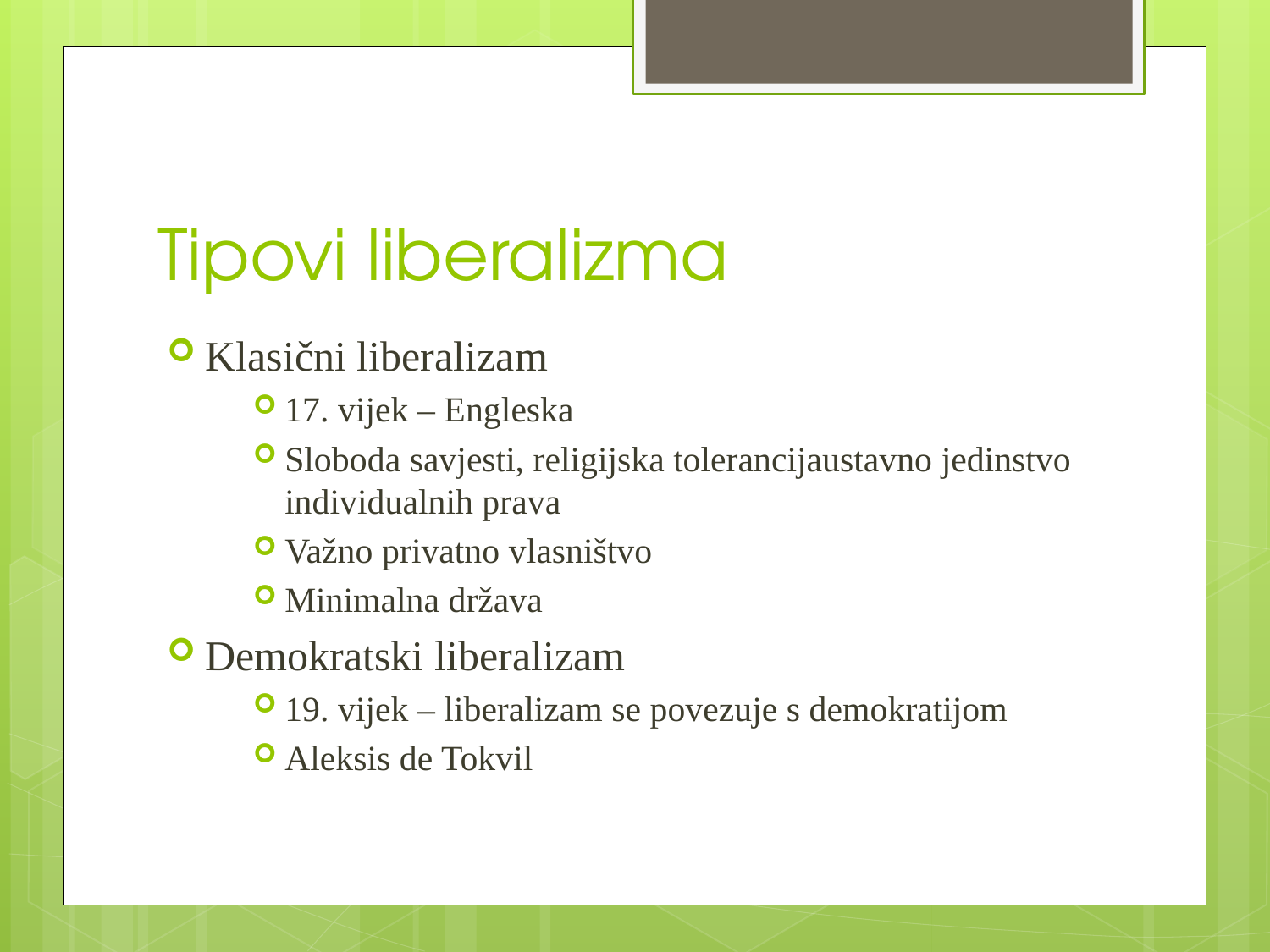

# Tipovi liberalizma
Klasični liberalizam
17. vijek – Engleska
Sloboda savjesti, religijska tolerancijaustavno jedinstvo individualnih prava
Važno privatno vlasništvo
Minimalna država
Demokratski liberalizam
19. vijek – liberalizam se povezuje s demokratijom
Aleksis de Tokvil